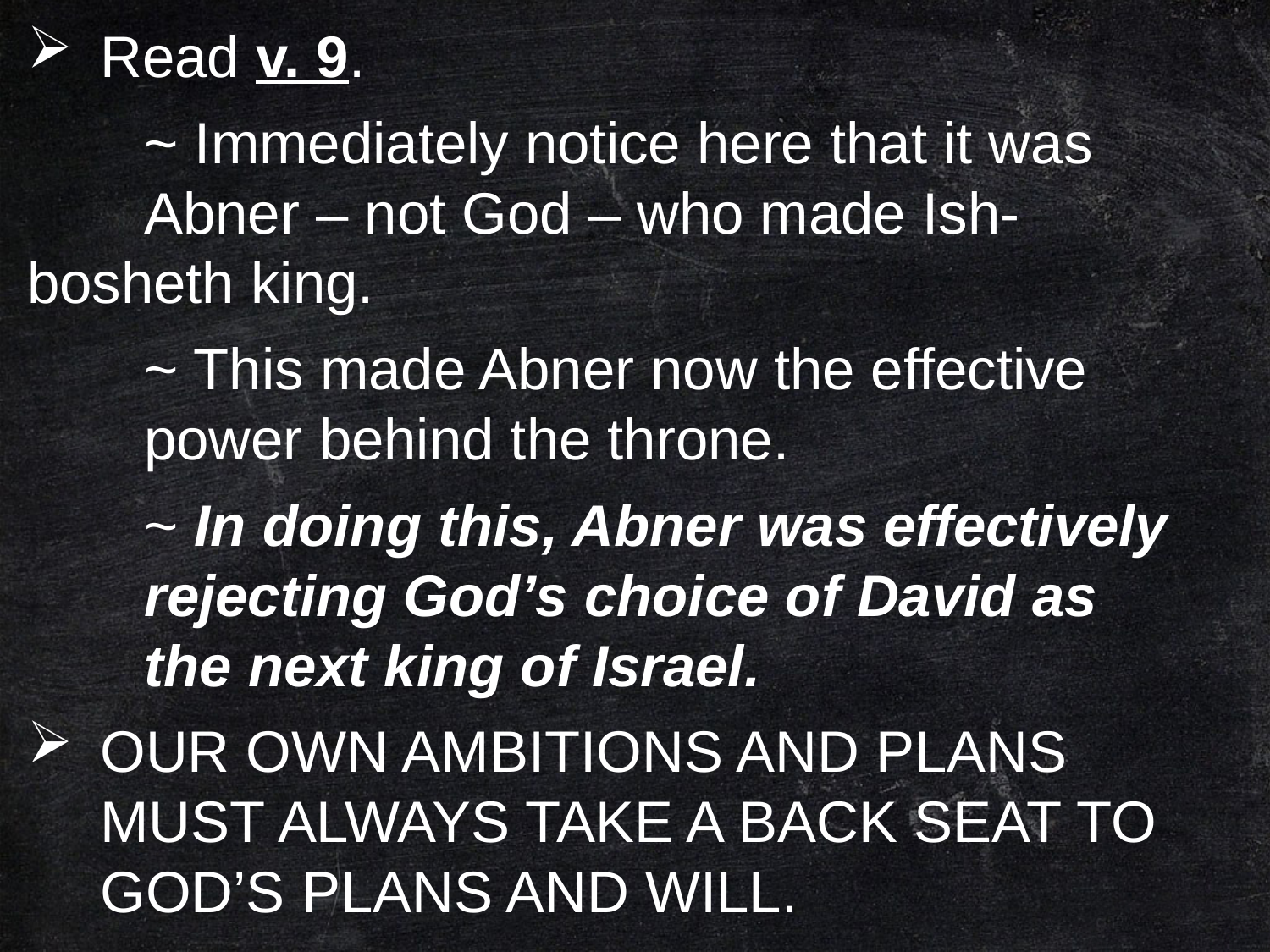

Read v. 9.
	~ Immediately notice here that it was 			Abner – not God – who made Ish-			bosheth king.
	~ This made Abner now the effective 			power behind the throne.
	~ In doing this, Abner was effectively 		rejecting God’s choice of David as 		the next king of Israel.
OUR OWN AMBITIONS AND PLANS MUST ALWAYS TAKE A BACK SEAT TO GOD’S PLANS AND WILL.